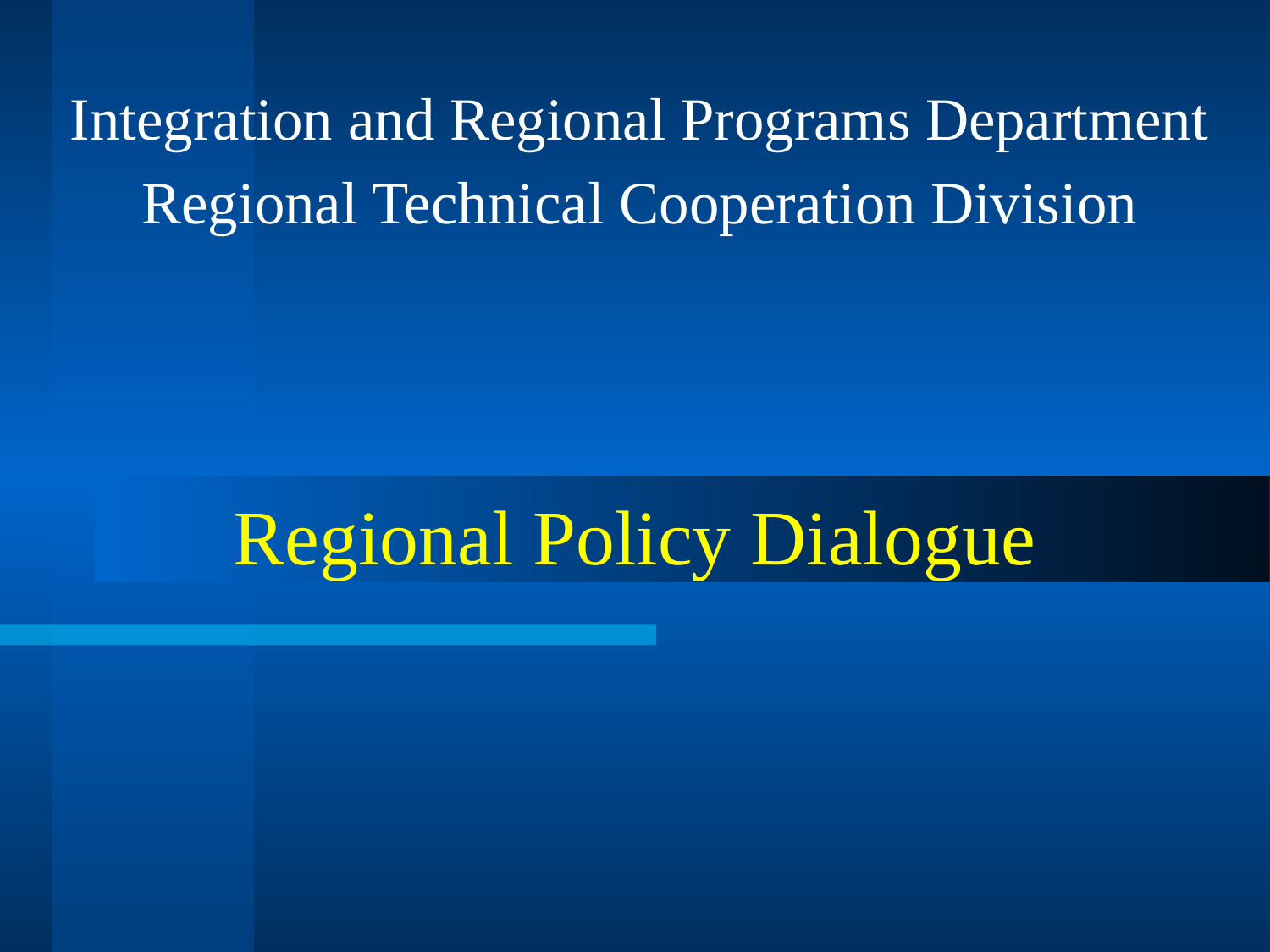

Integration and Regional Programs Department
Regional Technical Cooperation Division
# Regional Policy Dialogue